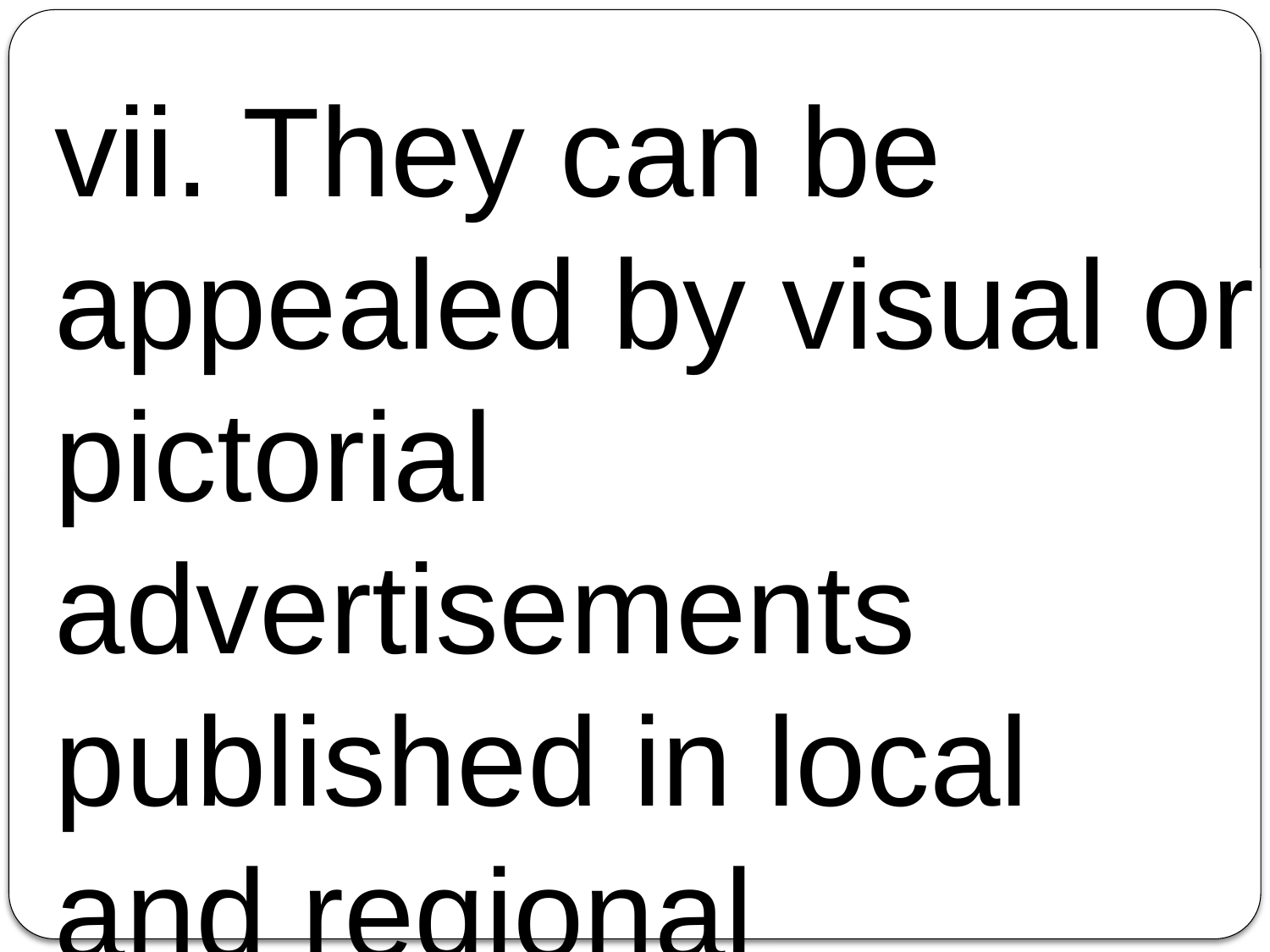

vii. They can be appealed by visual or pictorial advertisements published in local and regional languages.